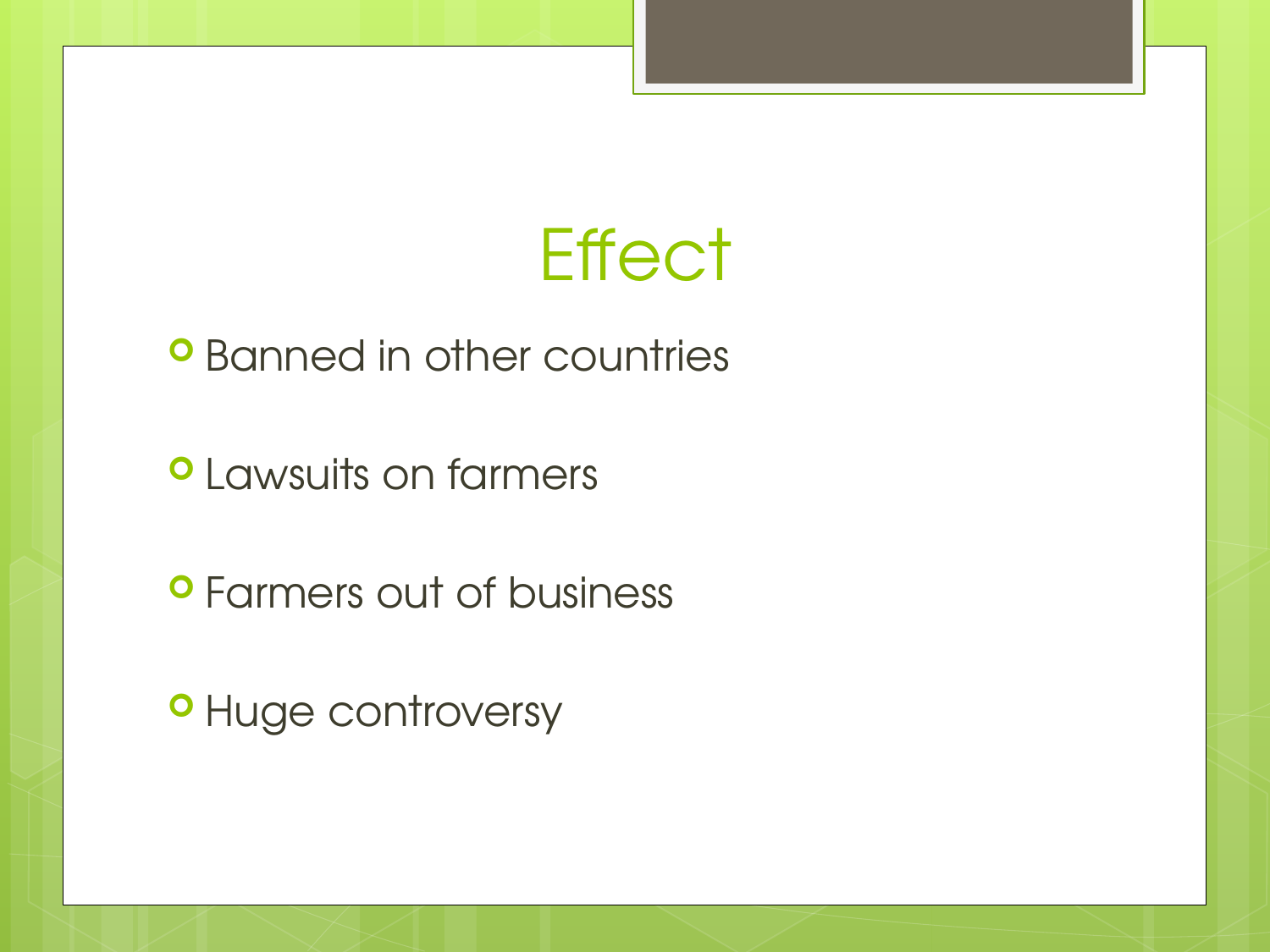

# Effect
Banned in other countries

Lawsuits on farmers

Farmers out of business

Huge controversy